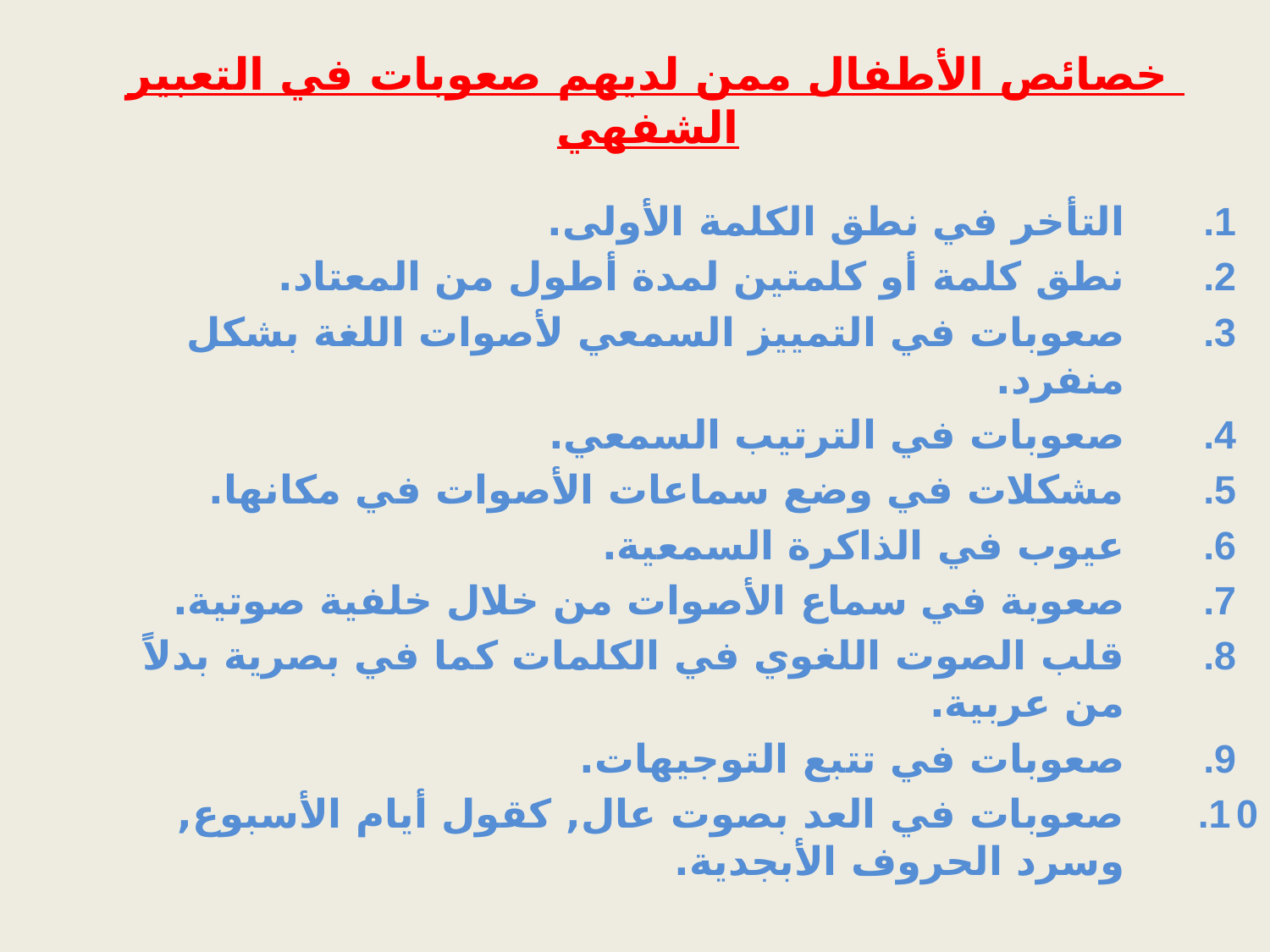

# خصائص الأطفال ممن لديهم صعوبات في التعبير الشفهي

التأخر في نطق الكلمة الأولى.
نطق كلمة أو كلمتين لمدة أطول من المعتاد.
صعوبات في التمييز السمعي لأصوات اللغة بشكل منفرد.
صعوبات في الترتيب السمعي.
مشكلات في وضع سماعات الأصوات في مكانها.
عيوب في الذاكرة السمعية.
صعوبة في سماع الأصوات من خلال خلفية صوتية.
قلب الصوت اللغوي في الكلمات كما في بصرية بدلاً من عربية.
صعوبات في تتبع التوجيهات.
صعوبات في العد بصوت عال, كقول أيام الأسبوع, وسرد الحروف الأبجدية.